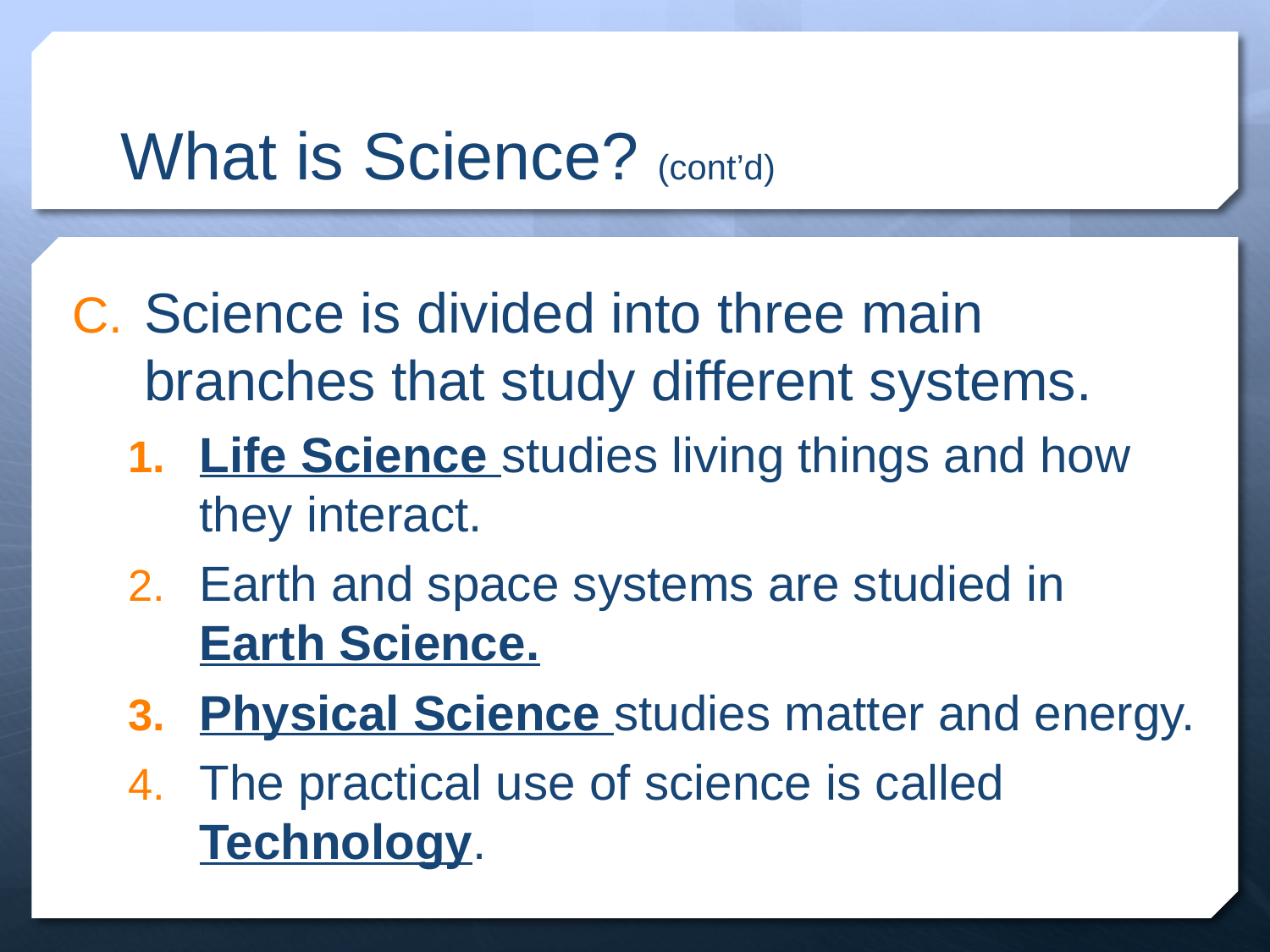

# What is Science? (cont’d)
Science is divided into three main branches that study different systems.
Life Science studies living things and how they interact.
Earth and space systems are studied in Earth Science.
Physical Science studies matter and energy.
The practical use of science is called Technology.